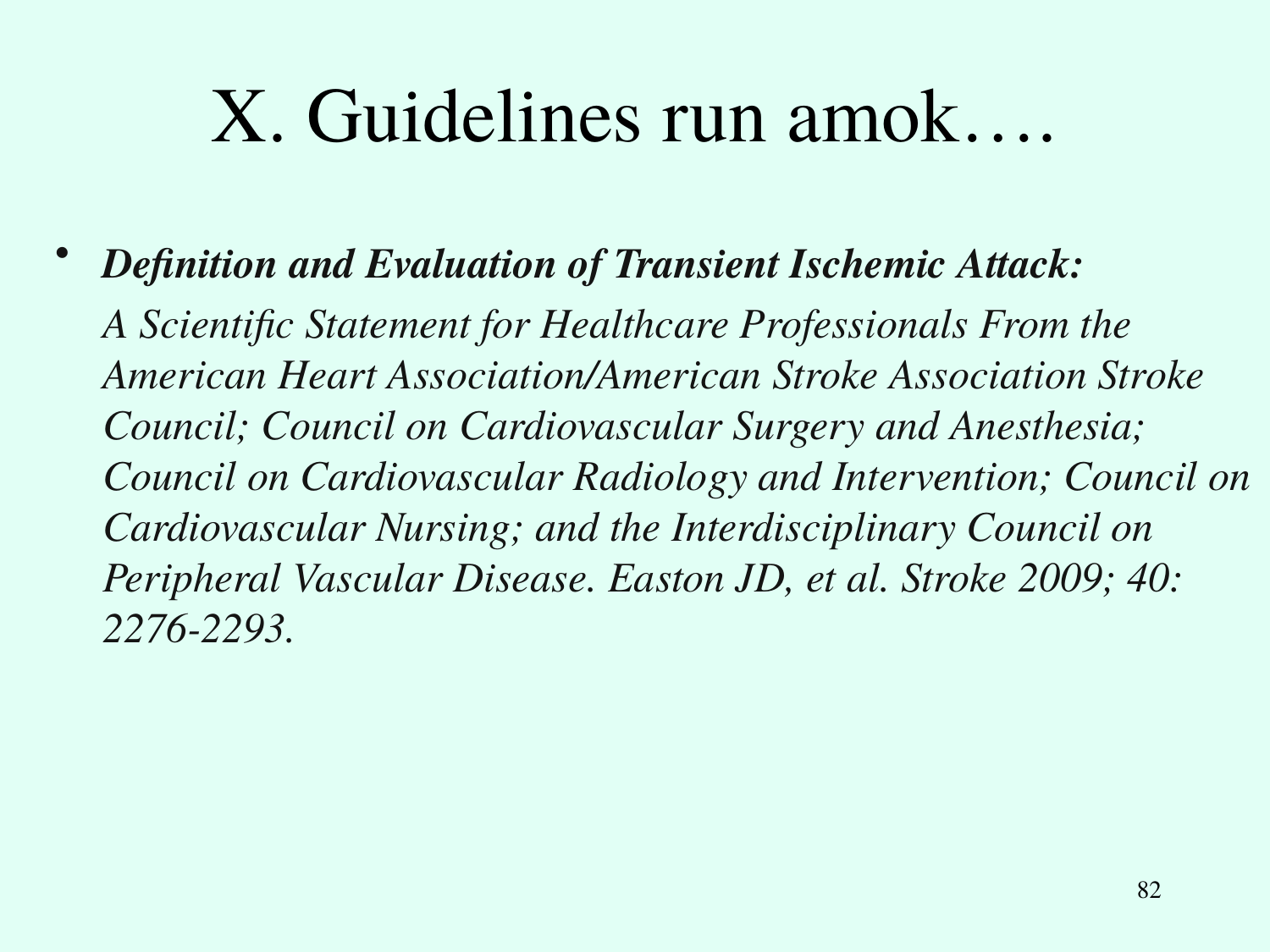

# X. Guidelines run amok….
Definition and Evaluation of Transient Ischemic Attack:
	A Scientific Statement for Healthcare Professionals From the American Heart Association/American Stroke Association Stroke Council; Council on Cardiovascular Surgery and Anesthesia; Council on Cardiovascular Radiology and Intervention; Council on Cardiovascular Nursing; and the Interdisciplinary Council on Peripheral Vascular Disease. Easton JD, et al. Stroke 2009; 40: 2276-2293.
82